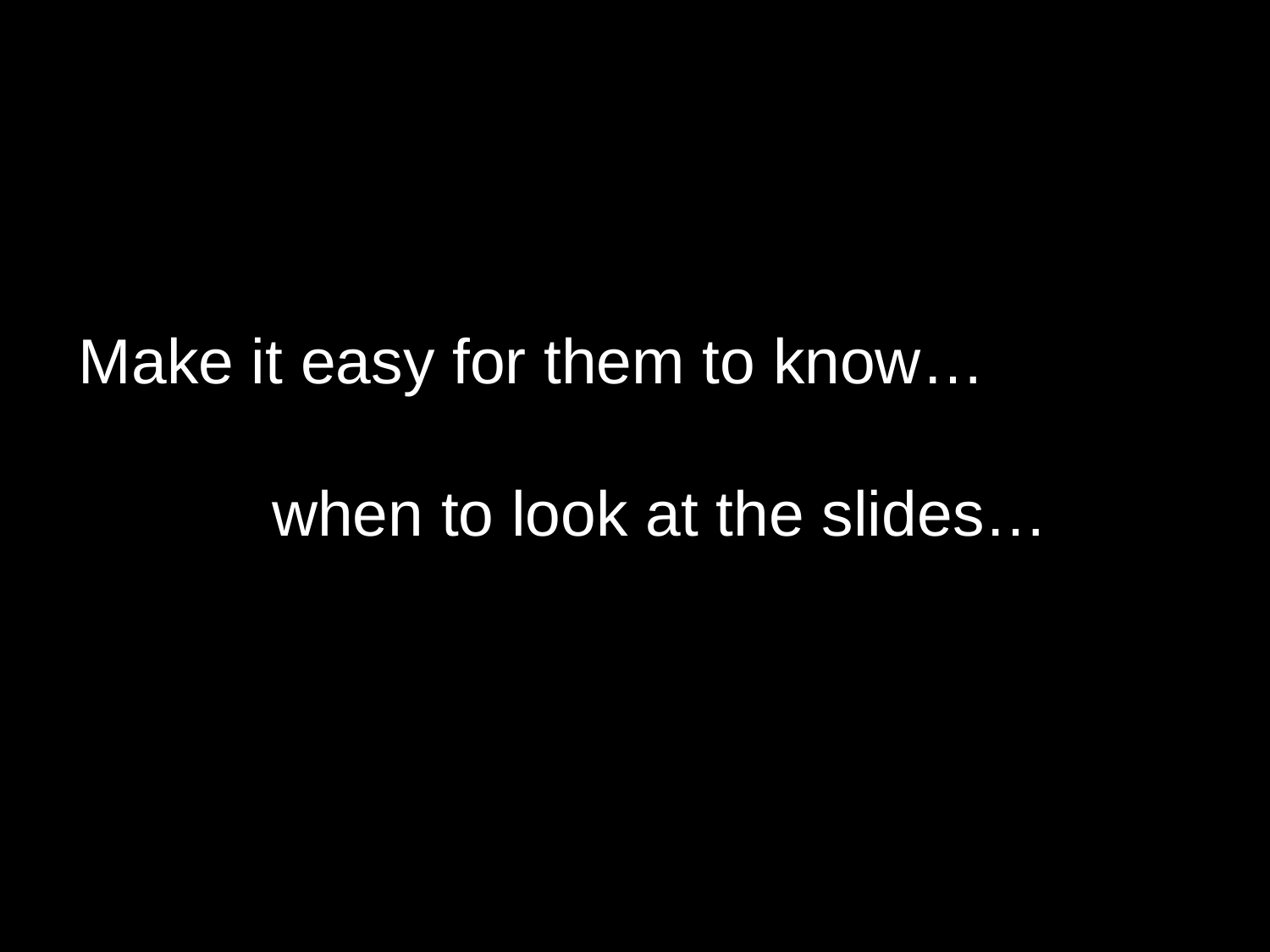

Make it easy for them to know…

           when to look at the slides…